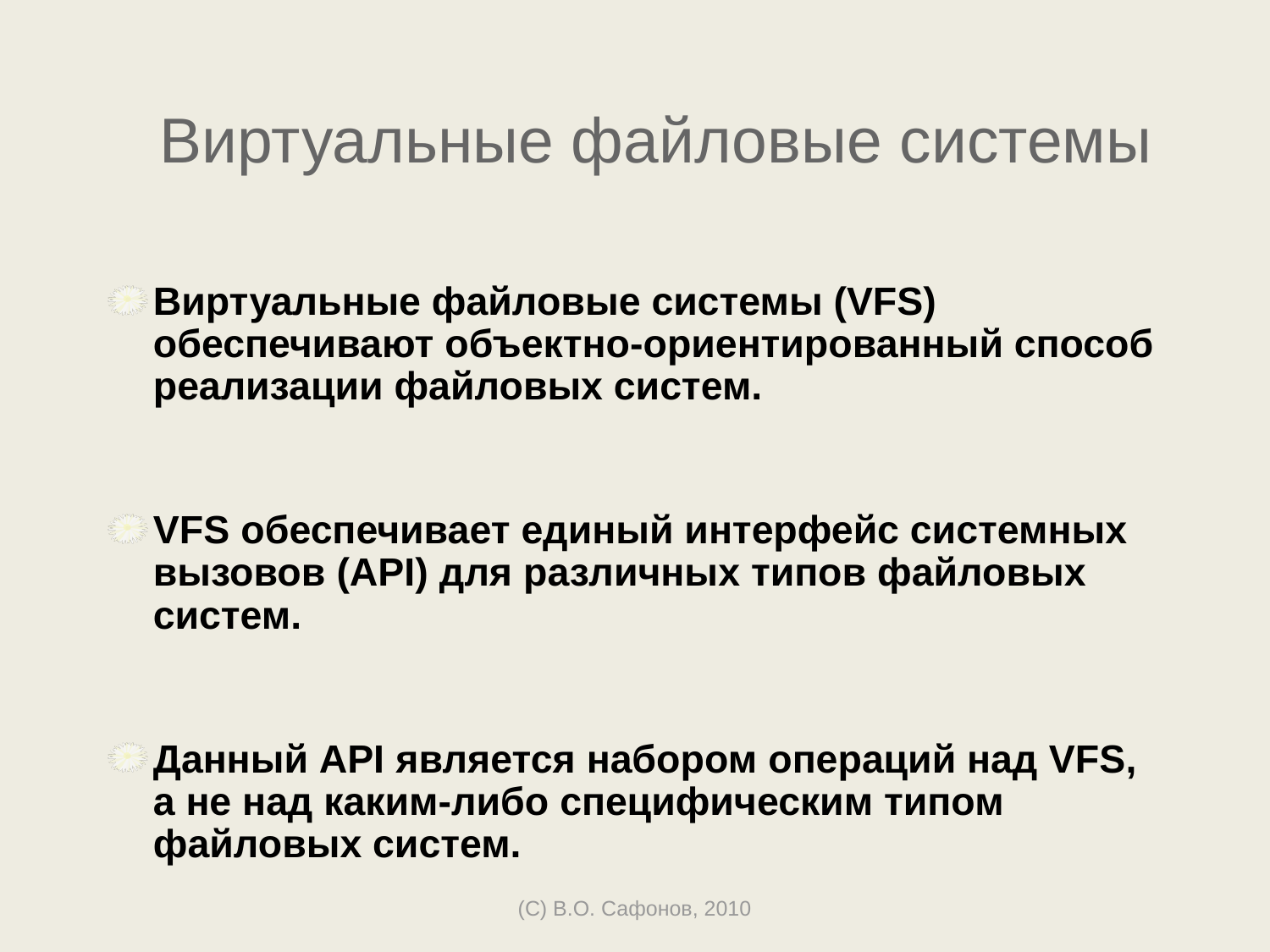

# Виртуальные файловые системы
Виртуальные файловые системы (VFS) обеспечивают объектно-ориентированный способ реализации файловых систем.

VFS обеспечивает единый интерфейс системных вызовов (API) для различных типов файловых систем.

Данный API является набором операций над VFS, а не над каким-либо специфическим типом файловых систем.

(C) В.О. Сафонов, 2010